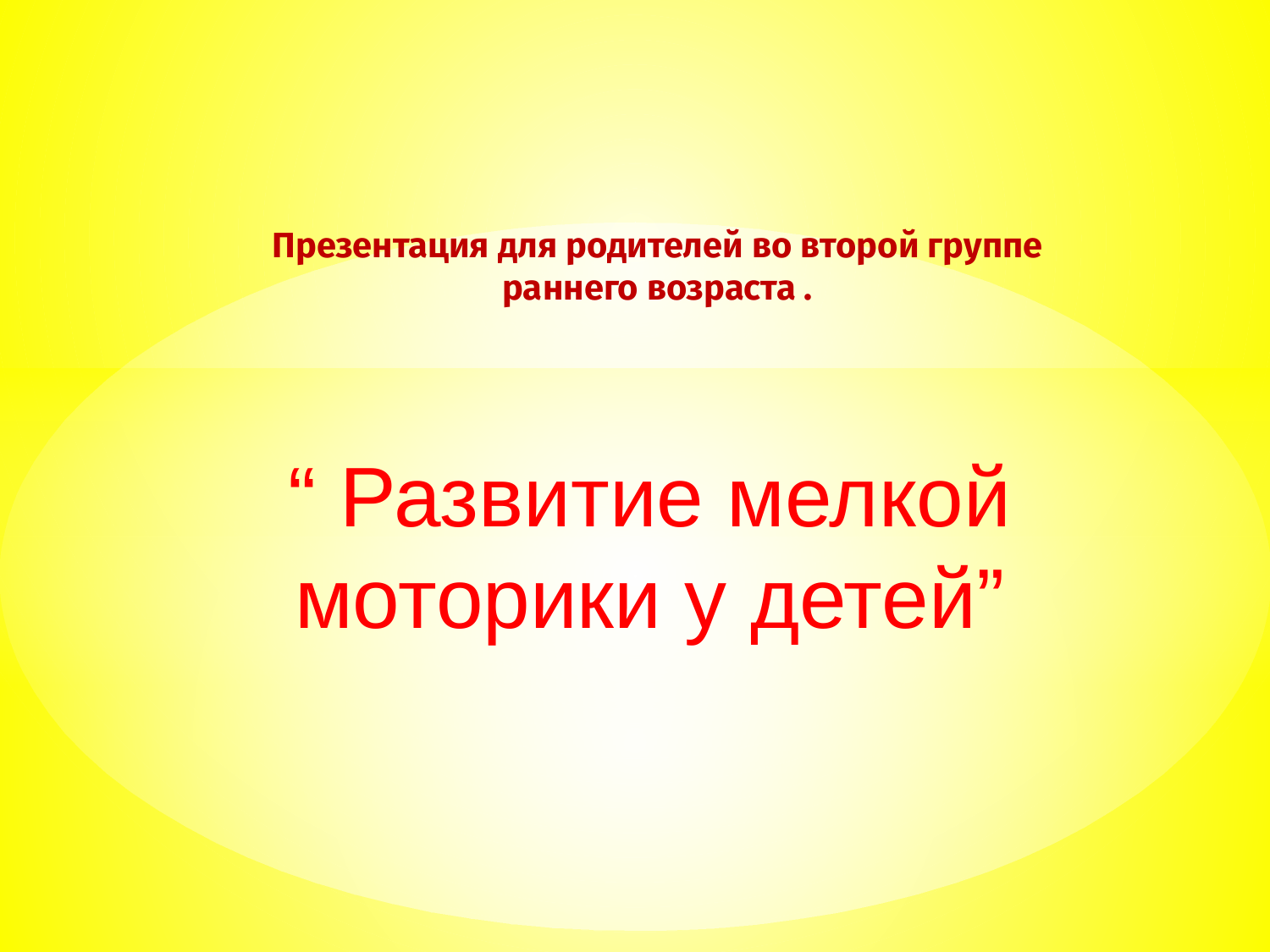

# Презентация для родителей во второй группе раннего возраста .
“ Развитие мелкой моторики у детей”